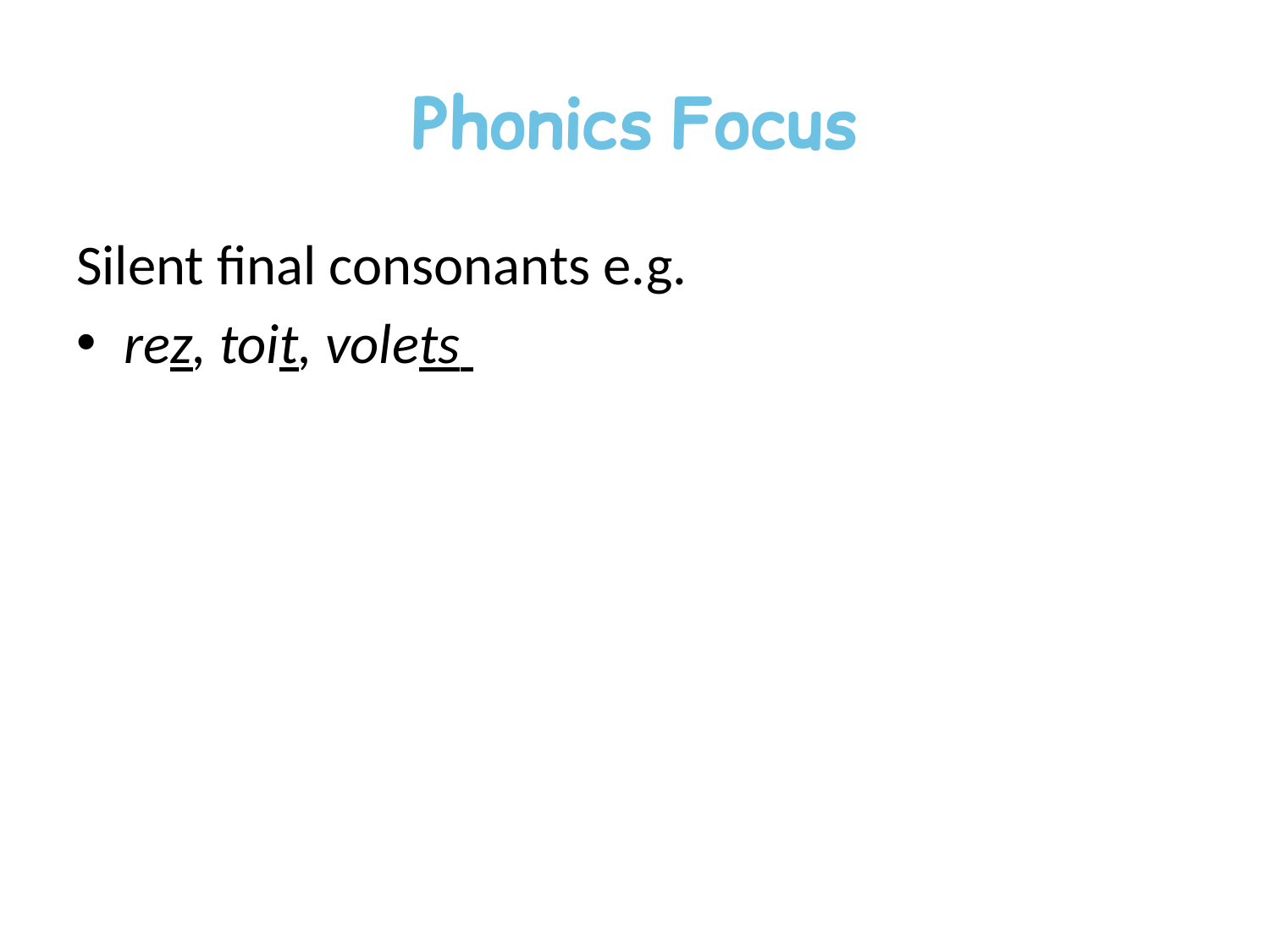

# Phonics Focus
Silent final consonants e.g.
rez, toit, volets